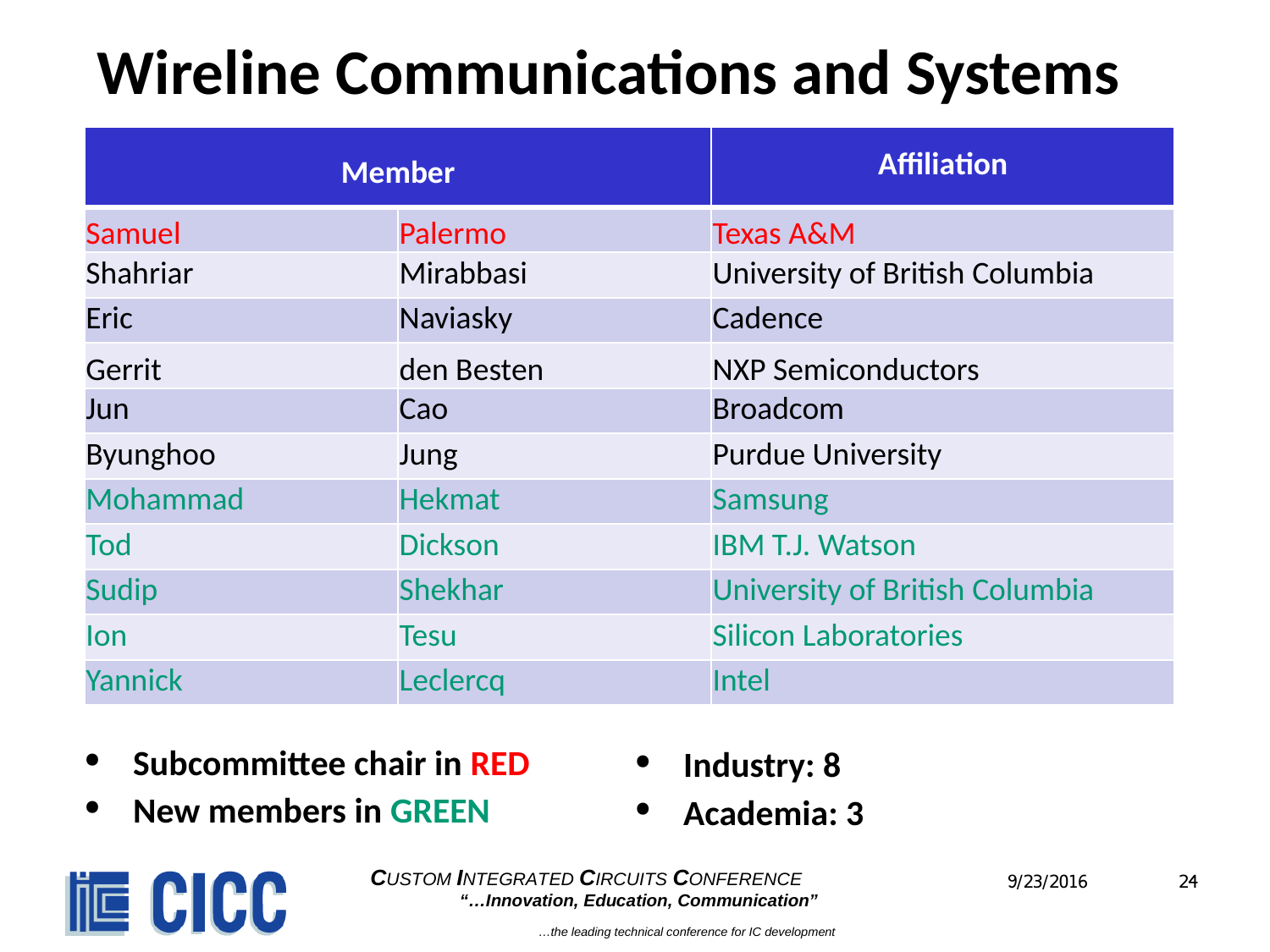

# Wireline Communications and Systems
| Member |  | Affiliation |
| --- | --- | --- |
| Samuel | Palermo | Texas A&M |
| Shahriar | Mirabbasi | University of British Columbia |
| Eric | Naviasky | Cadence |
| Gerrit | den Besten | NXP Semiconductors |
| Jun | Cao | Broadcom |
| Byunghoo | Jung | Purdue University |
| Mohammad | Hekmat | Samsung |
| Tod | Dickson | IBM T.J. Watson |
| Sudip | Shekhar | University of British Columbia |
| Ion | Tesu | Silicon Laboratories |
| Yannick | Leclercq | Intel |
Subcommittee chair in RED
New members in GREEN
Industry: 8
Academia: 3